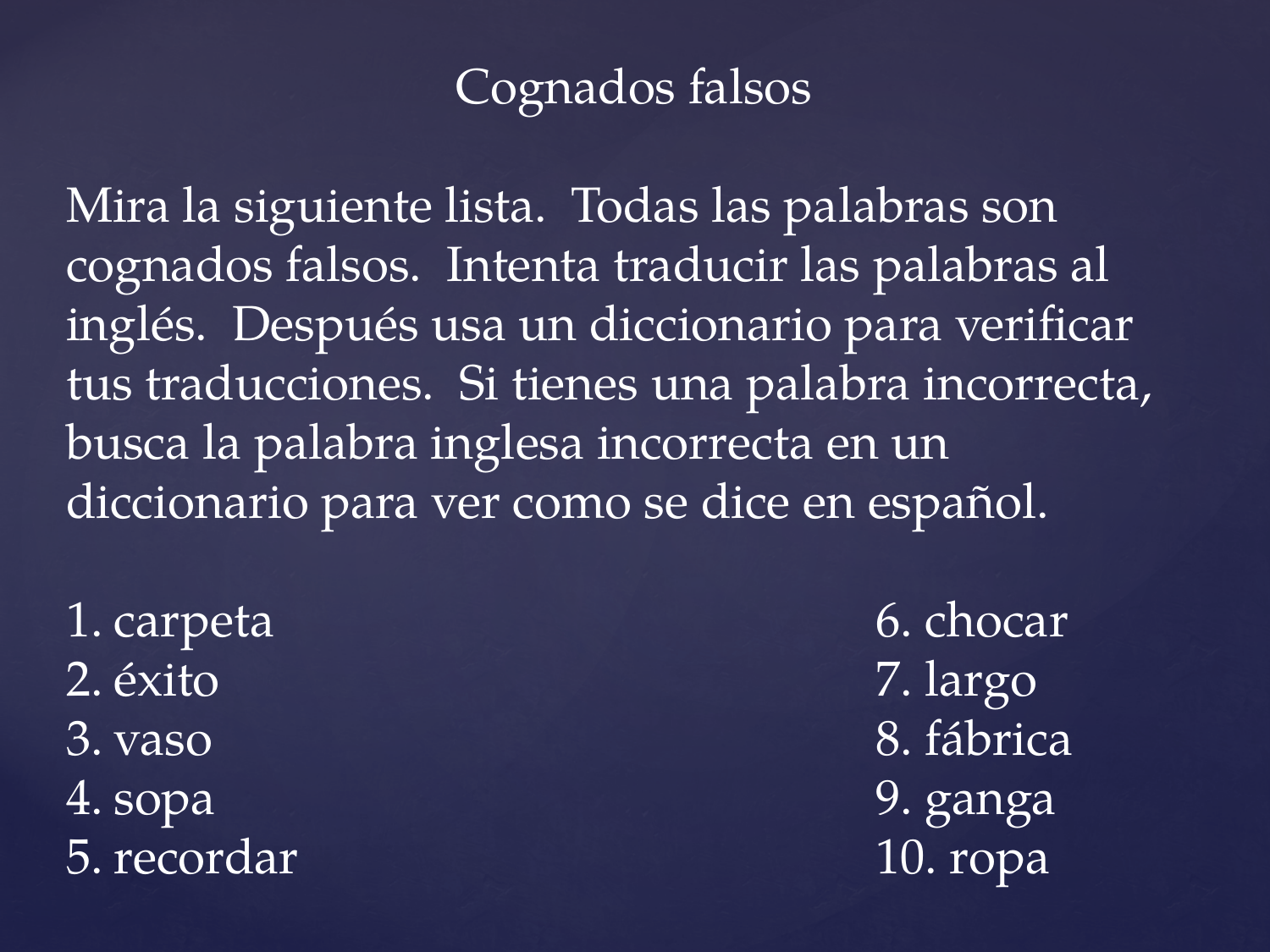

Cognados falsos

Mira la siguiente lista.  Todas las palabras son cognados falsos.  Intenta traducir las palabras al inglés.  Después usa un diccionario para verificar tus traducciones.  Si tienes una palabra incorrecta, busca la palabra inglesa incorrecta en un diccionario para ver como se dice en español.

carpeta					6. chocar
éxito						7. largo
vaso						8. fábrica
sopa						9. ganga
recordar					10. ropa